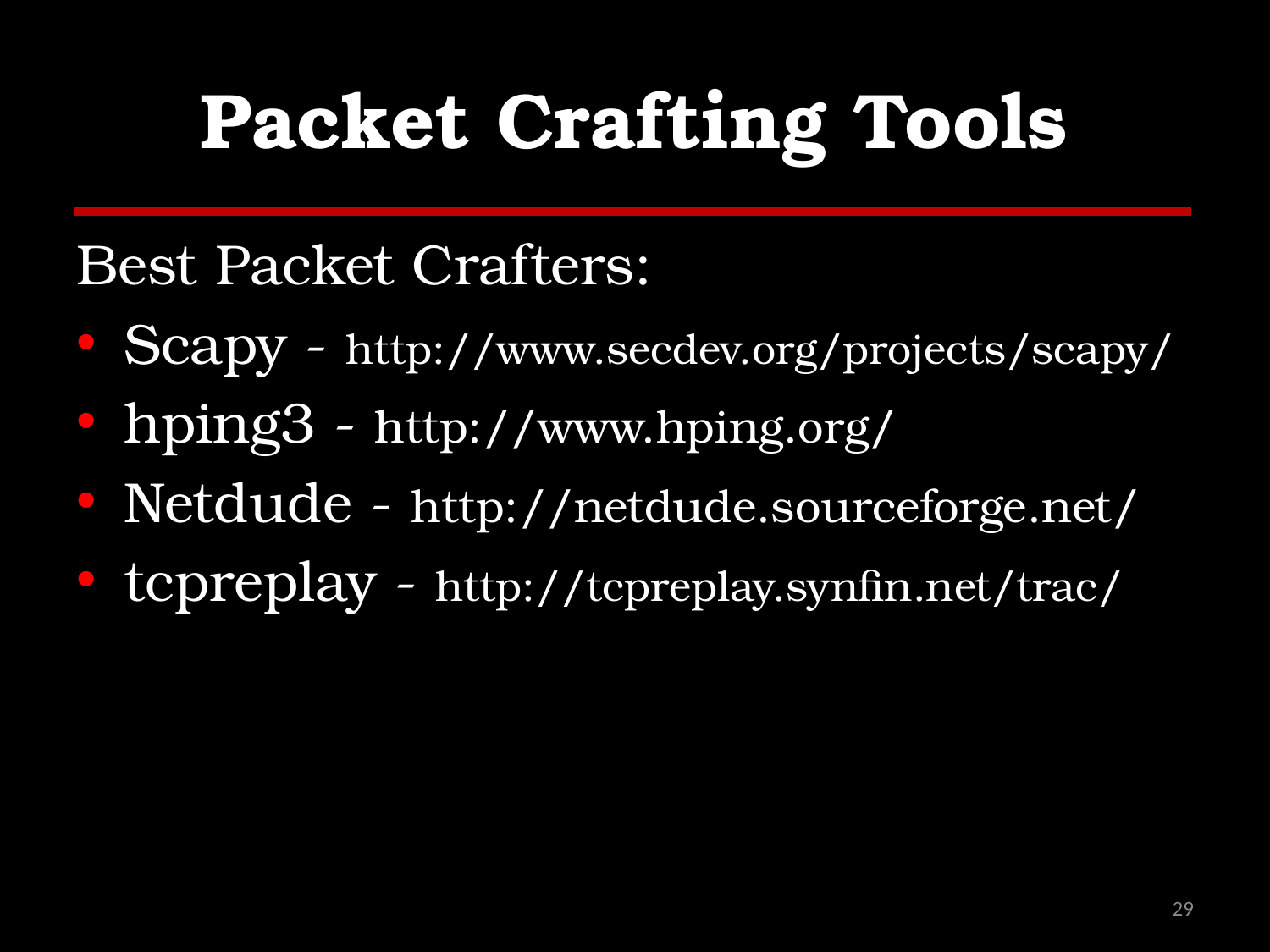

# Packet Crafting Tools
Best Packet Crafters:
Scapy - http://www.secdev.org/projects/scapy/
hping3 - http://www.hping.org/
Netdude - http://netdude.sourceforge.net/
tcpreplay - http://tcpreplay.synfin.net/trac/
29